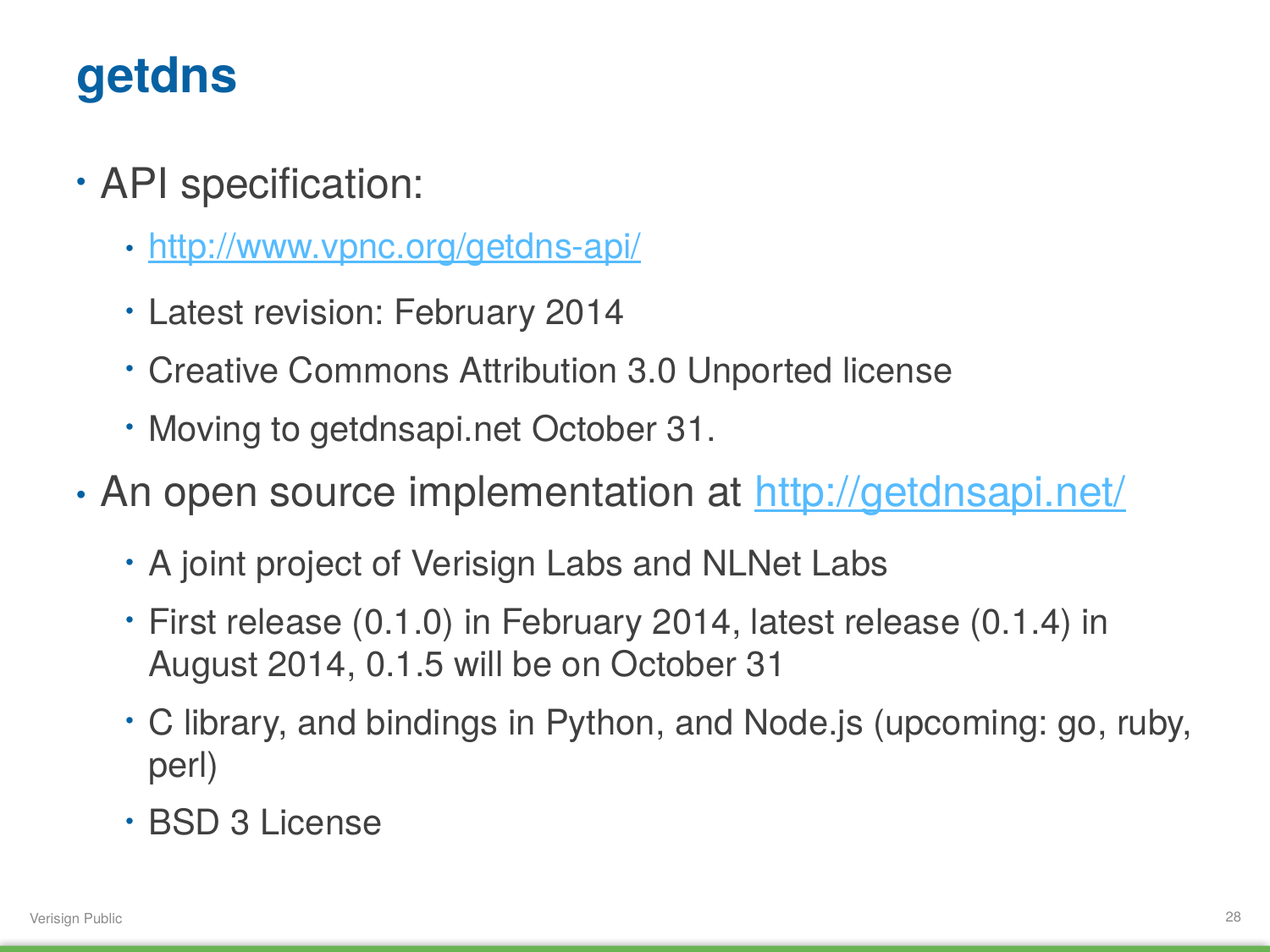

# getdns
API specification:
http://www.vpnc.org/getdns-api/
Latest revision: February 2014
Creative Commons Attribution 3.0 Unported license
Moving to getdnsapi.net October 31.
An open source implementation at http://getdnsapi.net/
A joint project of Verisign Labs and NLNet Labs
First release (0.1.0) in February 2014, latest release (0.1.4) in August 2014, 0.1.5 will be on October 31
C library, and bindings in Python, and Node.js (upcoming: go, ruby, perl)
BSD 3 License

28